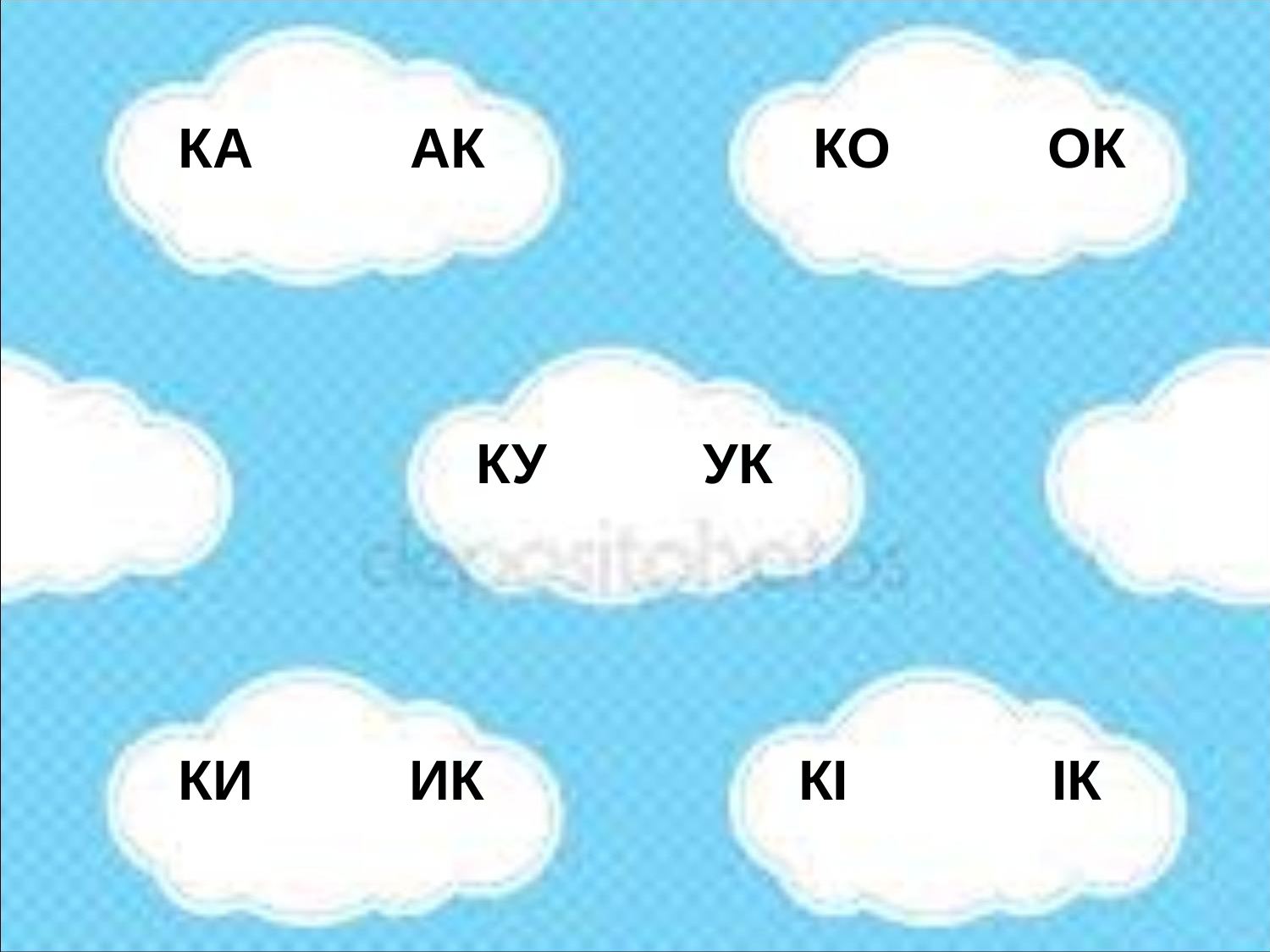

КА          АК                     КО          ОК

                            КУ          УК

         КИ          ИК                    КІ             ІК